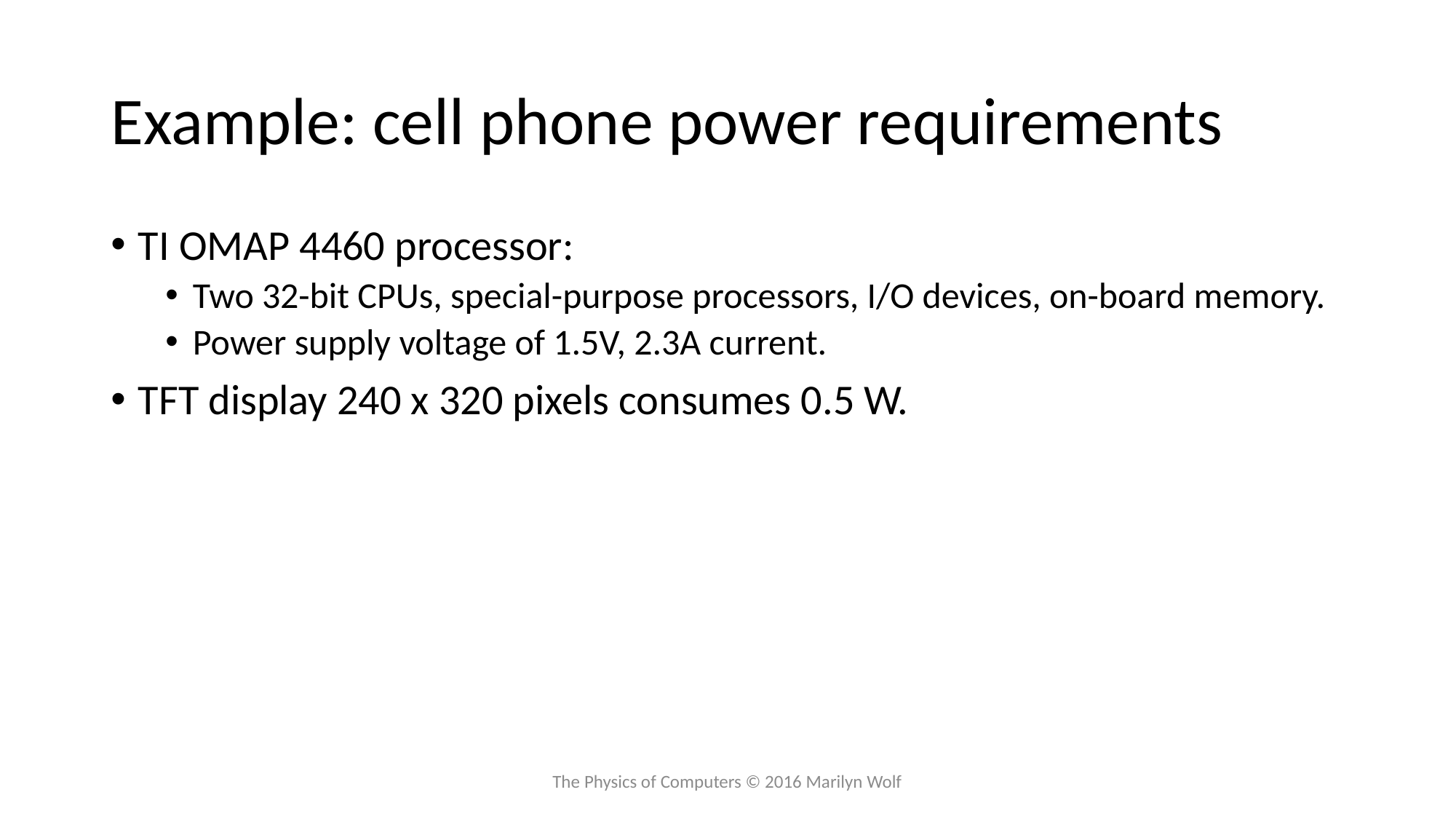

# Example: cell phone power requirements
TI OMAP 4460 processor:
Two 32-bit CPUs, special-purpose processors, I/O devices, on-board memory.
Power supply voltage of 1.5V, 2.3A current.
TFT display 240 x 320 pixels consumes 0.5 W.
The Physics of Computers © 2016 Marilyn Wolf